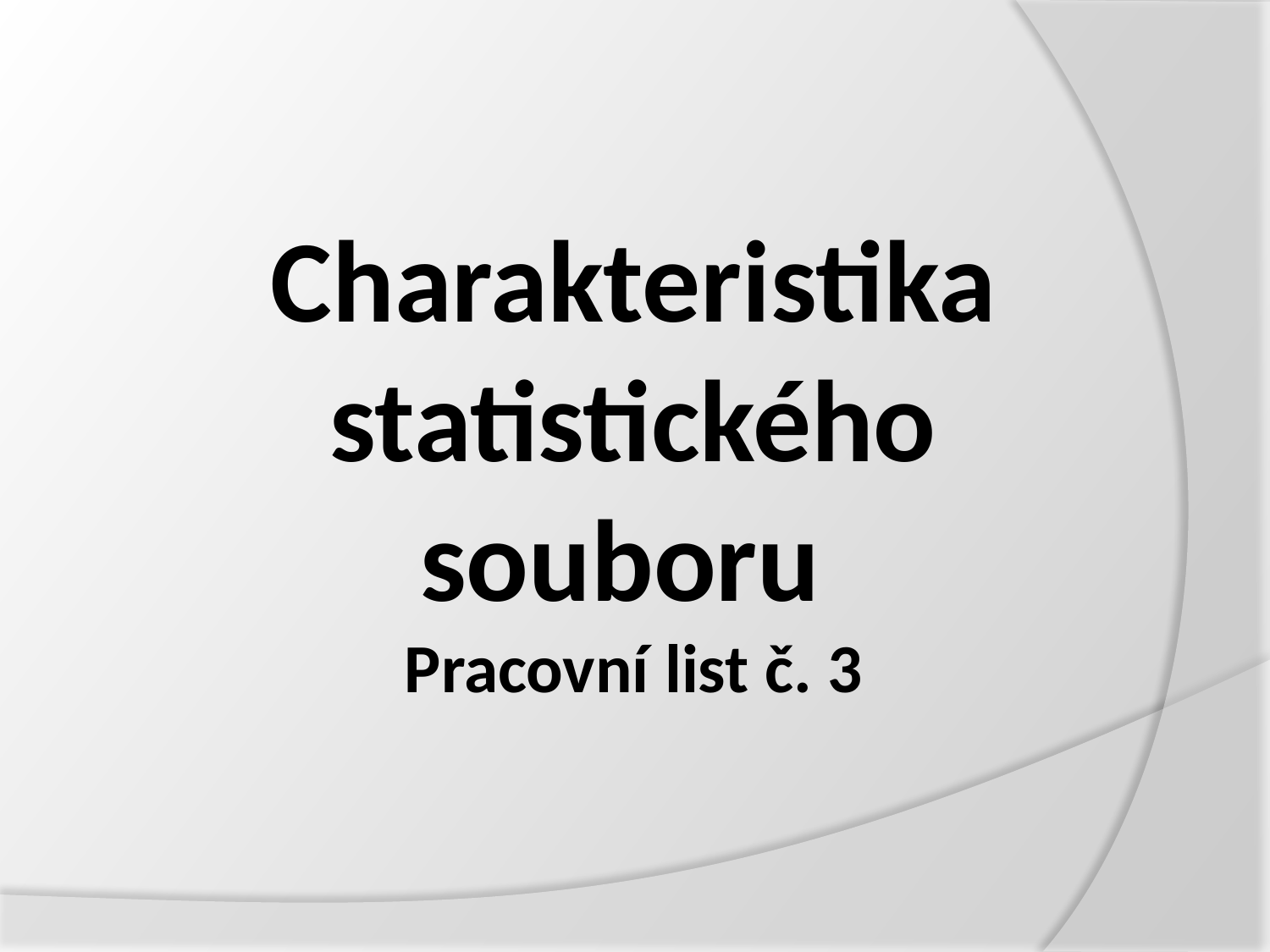

# Charakteristika statistického souboru Pracovní list č. 3